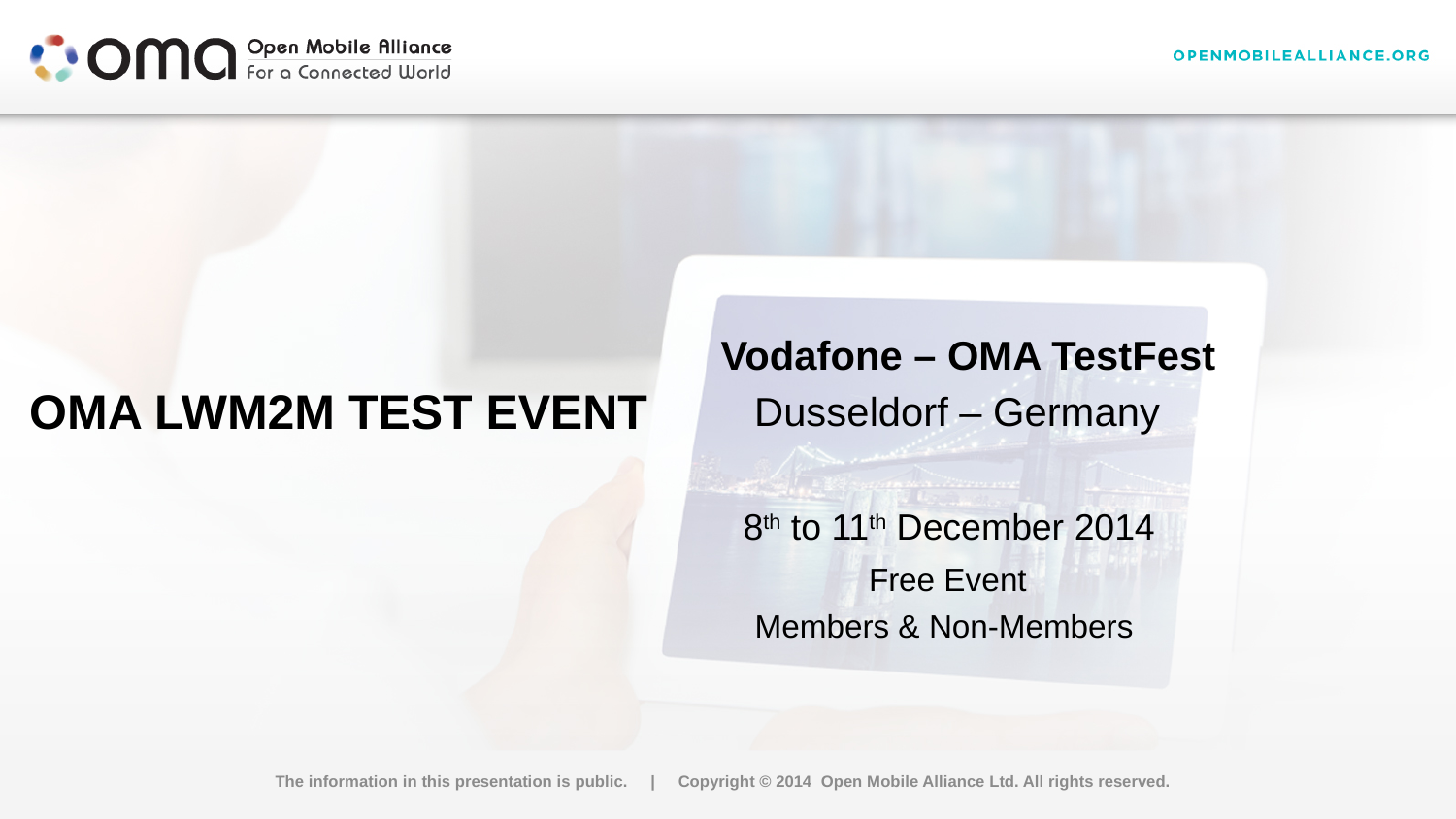

Vodafone – OMA TestFest
        Dusseldorf – Germany

       8th to 11th December 2014
                    Free Event
          Members & Non-Members
# OMA LWm2M Test Event
The information in this presentation is public.     |     Copyright © 2014  Open Mobile Alliance Ltd. All rights reserved.